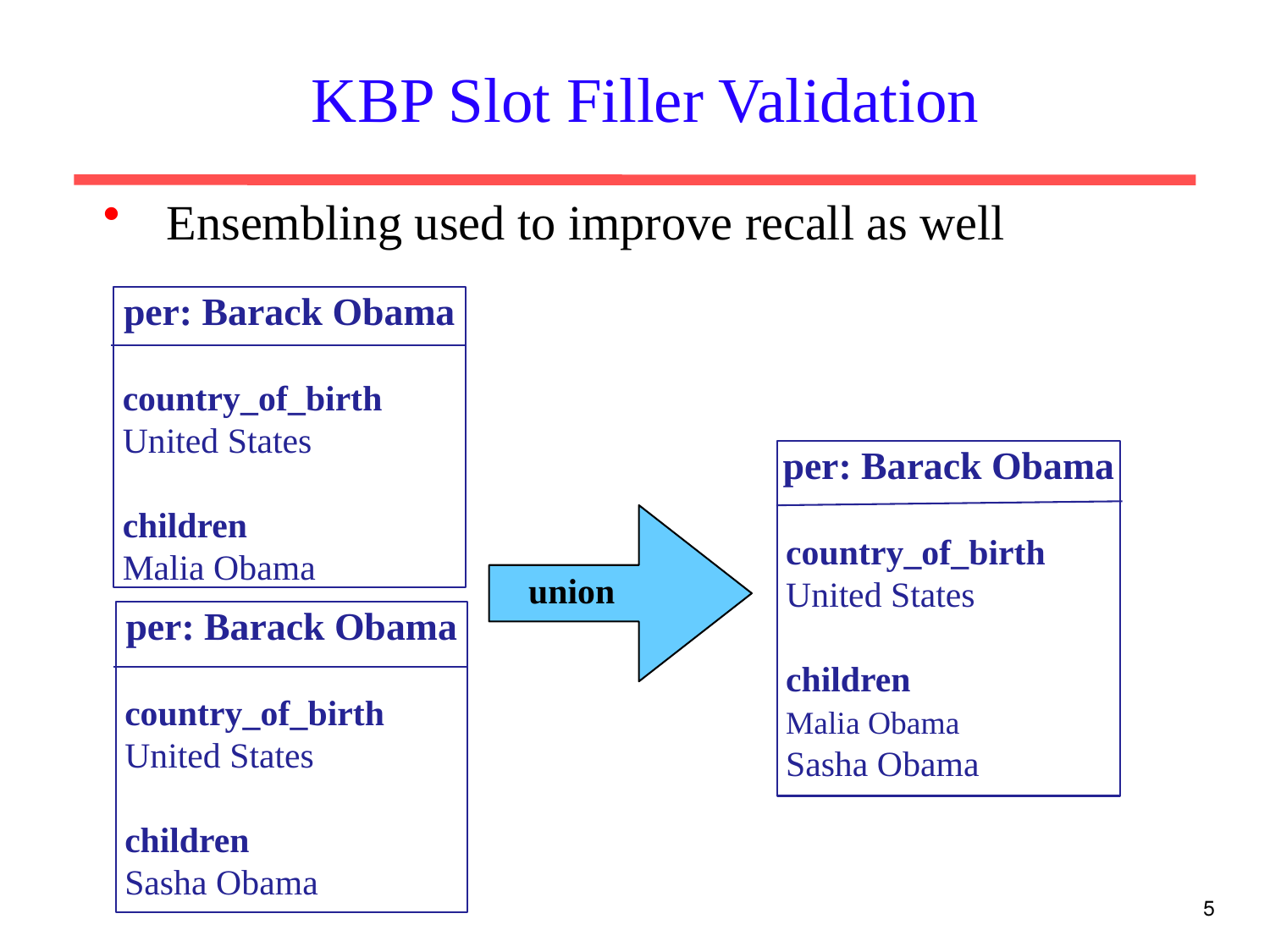

KBP Slot Filler Validation
Ensembling used to improve recall as well
per: Barack Obama

 country_of_birth
 United States

 children
 Malia Obama

per: Barack Obama

 country_of_birth
 United States

 children
 Malia Obama
 Sasha Obama

union
per: Barack Obama

 country_of_birth
 United States

 children
 Sasha Obama

5